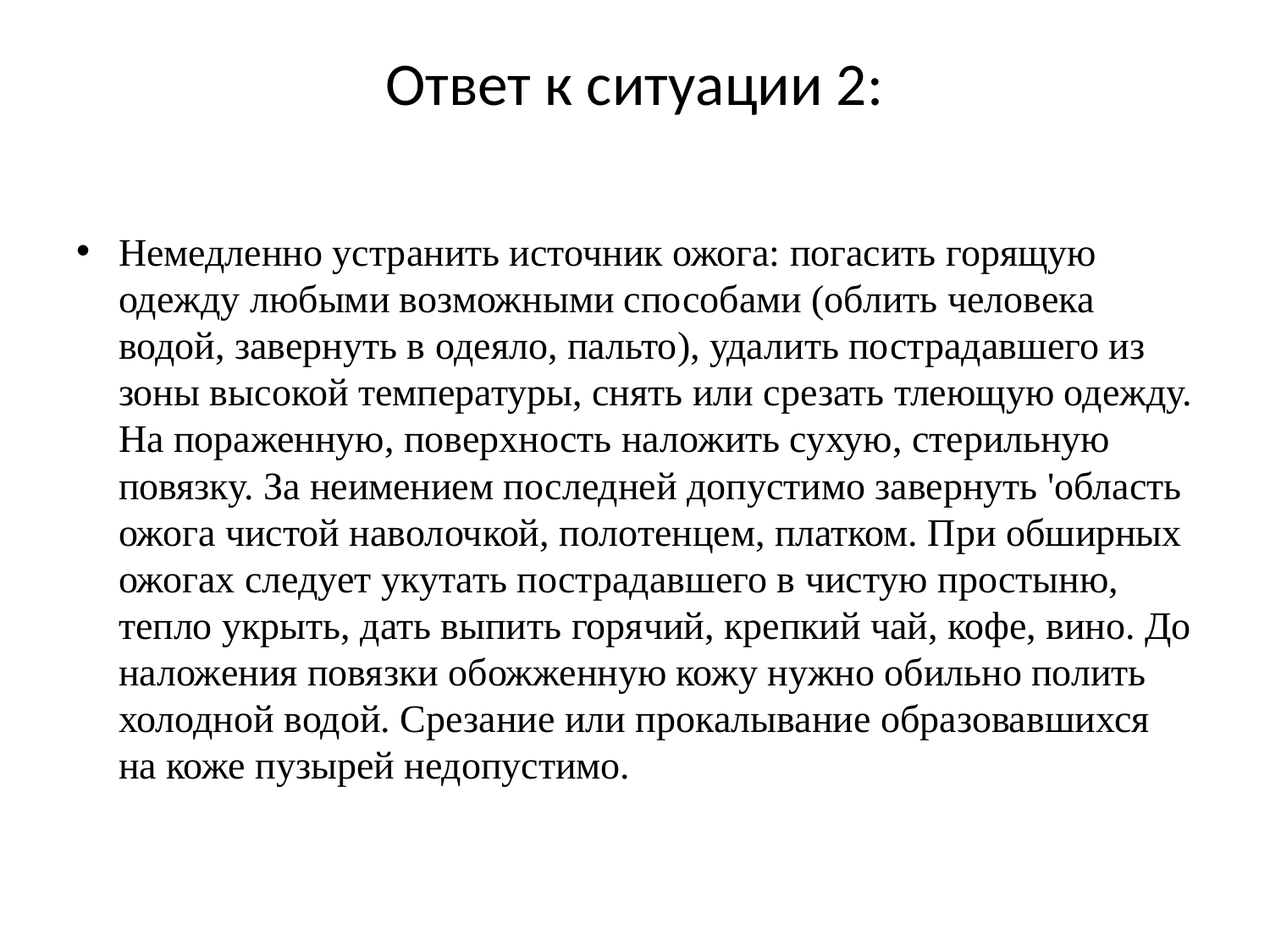

# Ответ к ситуации 2:

Немедленно устранить источник ожога: погасить горящую одежду любыми возможными способами (облить человека водой, завернуть в одеяло, пальто), удалить пострадавшего из зоны высокой температуры, снять или срезать тлеющую одежду. На пораженную, поверхность наложить сухую, стерильную повязку. За неимением последней допустимо завернуть 'область ожога чистой наволочкой, полотенцем, платком. При обширных ожогах следует укутать пострадавшего в чистую простыню, тепло укрыть, дать выпить горячий, крепкий чай, кофе, вино. До наложения повязки обожженную кожу нужно обильно полить холодной водой. Срезание или прокалывание образовавшихся на коже пузырей недопустимо.